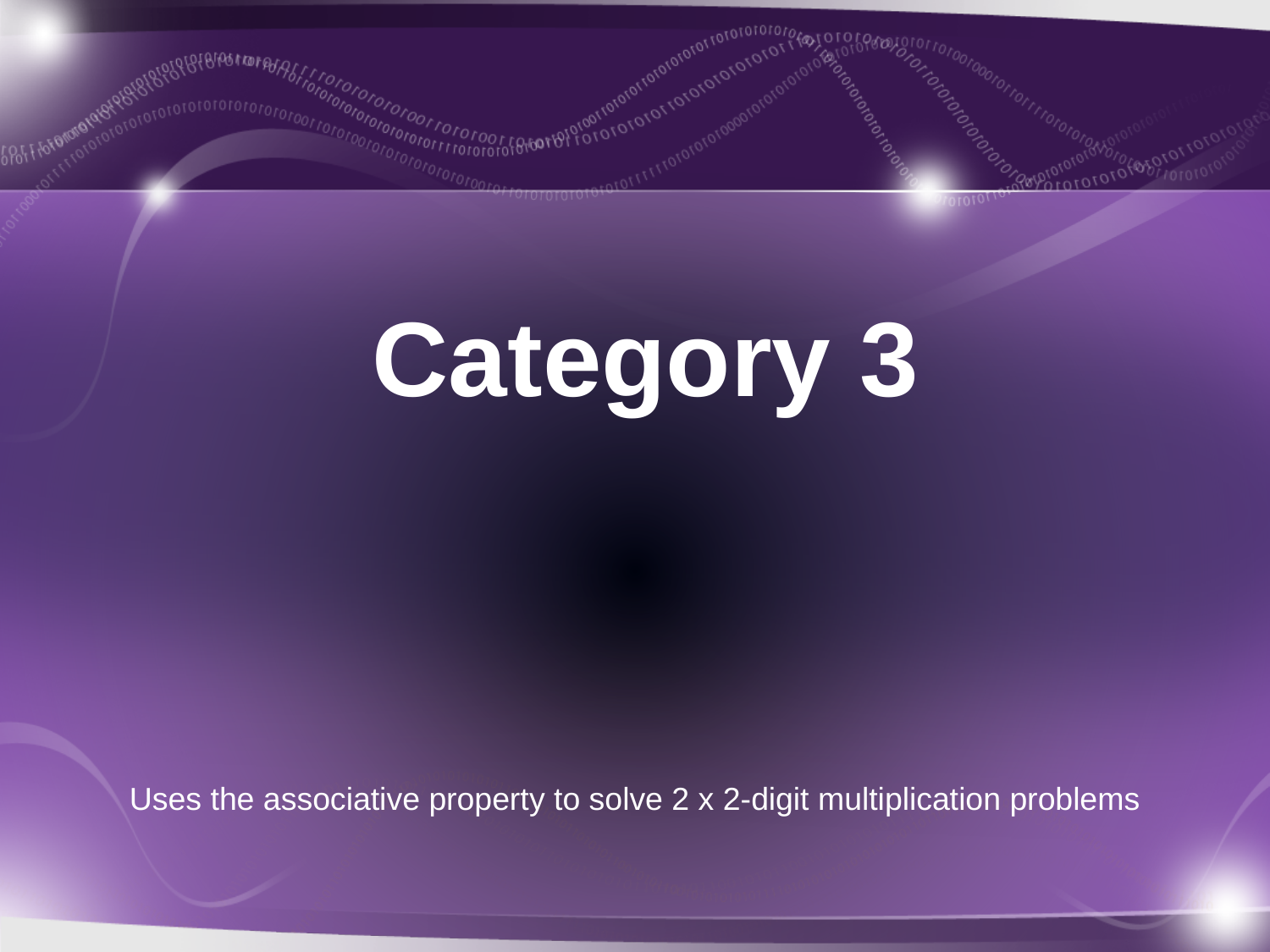

# Category 3
Uses the associative property to solve 2 x 2-digit multiplication problems